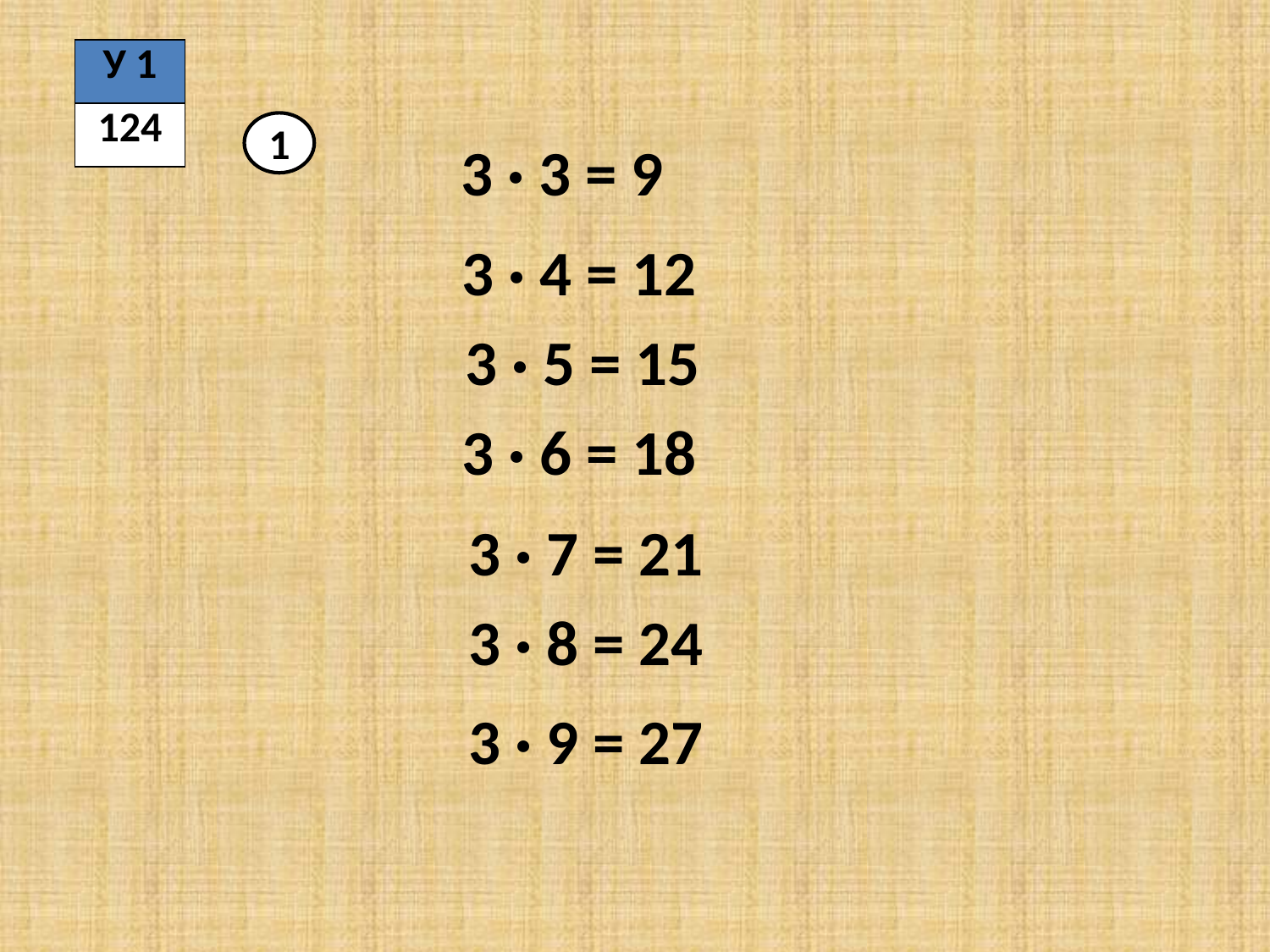

| У 1 |
| --- |
| 124 |
1
3 · 3 = 9
3 · 4 = 12
3 · 5 = 15
3 · 6 = 18
3 · 7 = 21
3 · 8 = 24
3 · 9 = 27